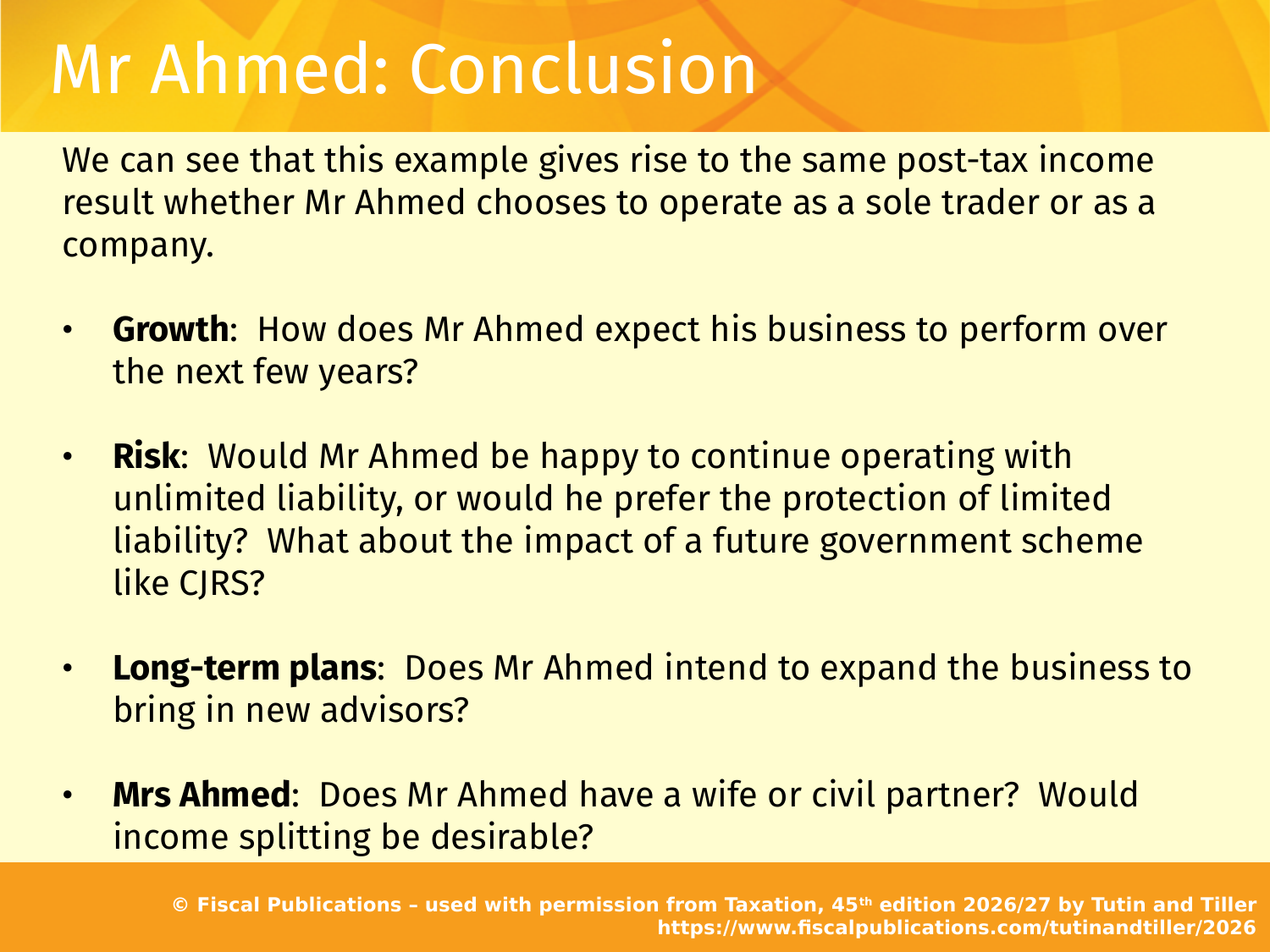

# Mr Ahmed: Conclusion
We can see that this example gives rise to the same post-tax income result whether Mr Ahmed chooses to operate as a sole trader or as a company.

•	Growth:  How does Mr Ahmed expect his business to perform over the next few years?

•	Risk:  Would Mr Ahmed be happy to continue operating with unlimited liability, or would he prefer the protection of limited liability?  What about the impact of a future government scheme like CJRS?

•	Long-term plans:  Does Mr Ahmed intend to expand the business to bring in new advisors?

•	Mrs Ahmed:  Does Mr Ahmed have a wife or civil partner?  Would income splitting be desirable?